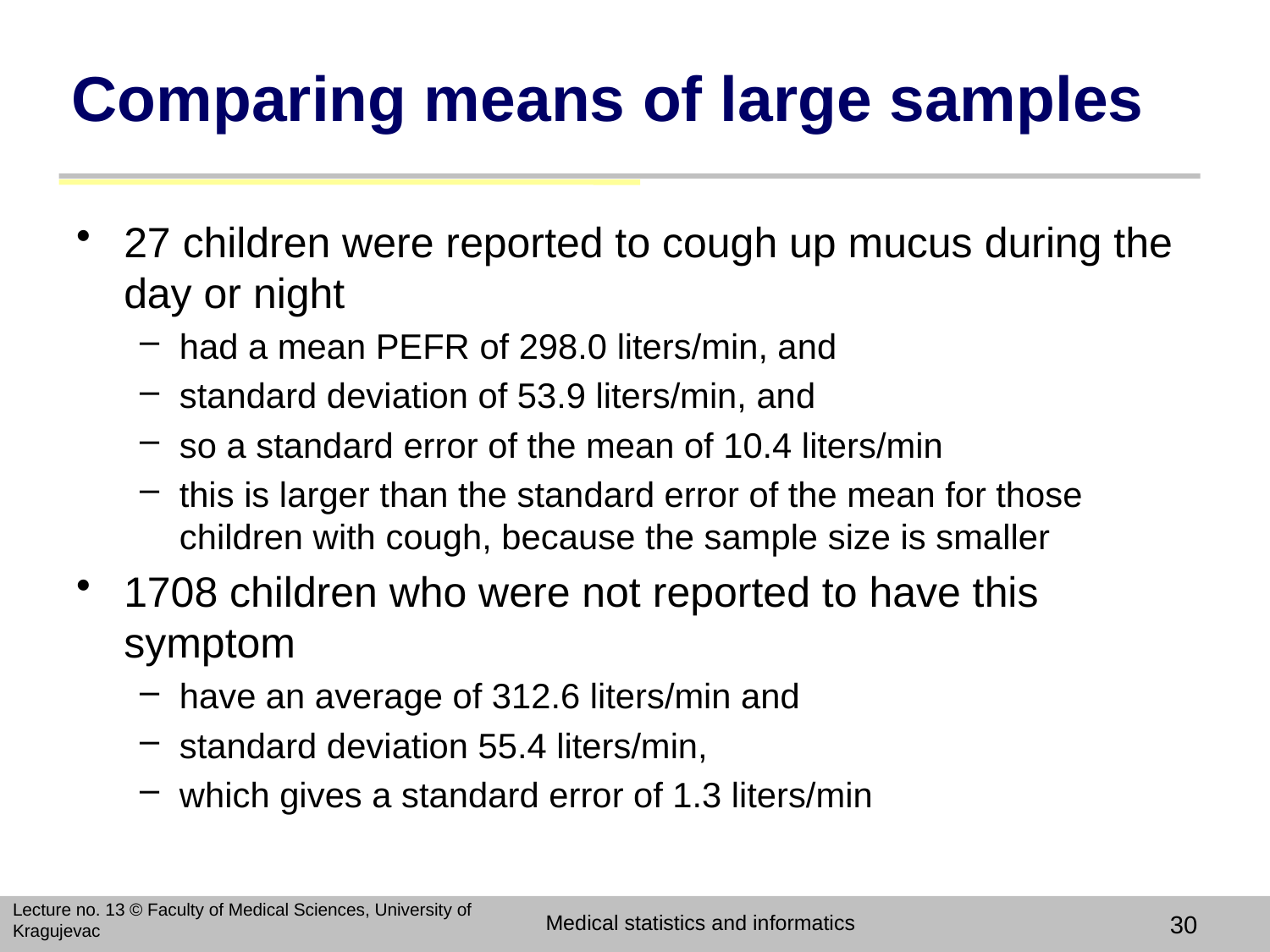

# Comparing means of large samples
27 children were reported to cough up mucus during the day or night
had a mean PEFR of 298.0 liters/min, and
standard deviation of 53.9 liters/min, and
so a standard error of the mean of 10.4 liters/min
this is larger than the standard error of the mean for those children with cough, because the sample size is smaller
1708 children who were not reported to have this symptom
have an average of 312.6 liters/min and
standard deviation 55.4 liters/min,
which gives a standard error of 1.3 liters/min
Lecture no. 13 © Faculty of Medical Sciences, University of Kragujevac
Medical statistics and informatics
30